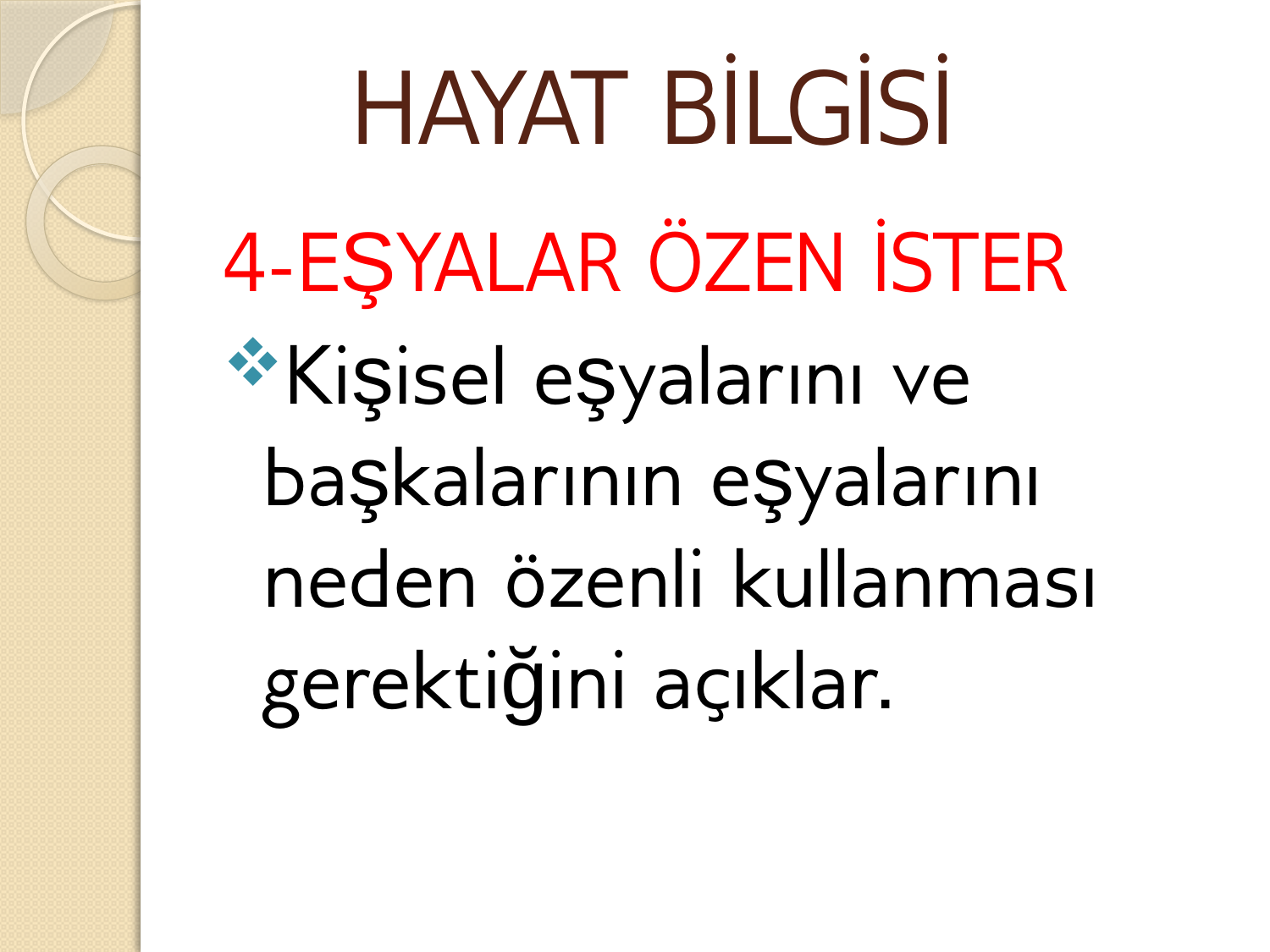

HAYAT BİLGİSİ
4-EŞYALAR ÖZEN İSTER
Kişisel eşyalarını ve başkalarının eşyalarını neden özenli kullanması gerektiğini açıklar.